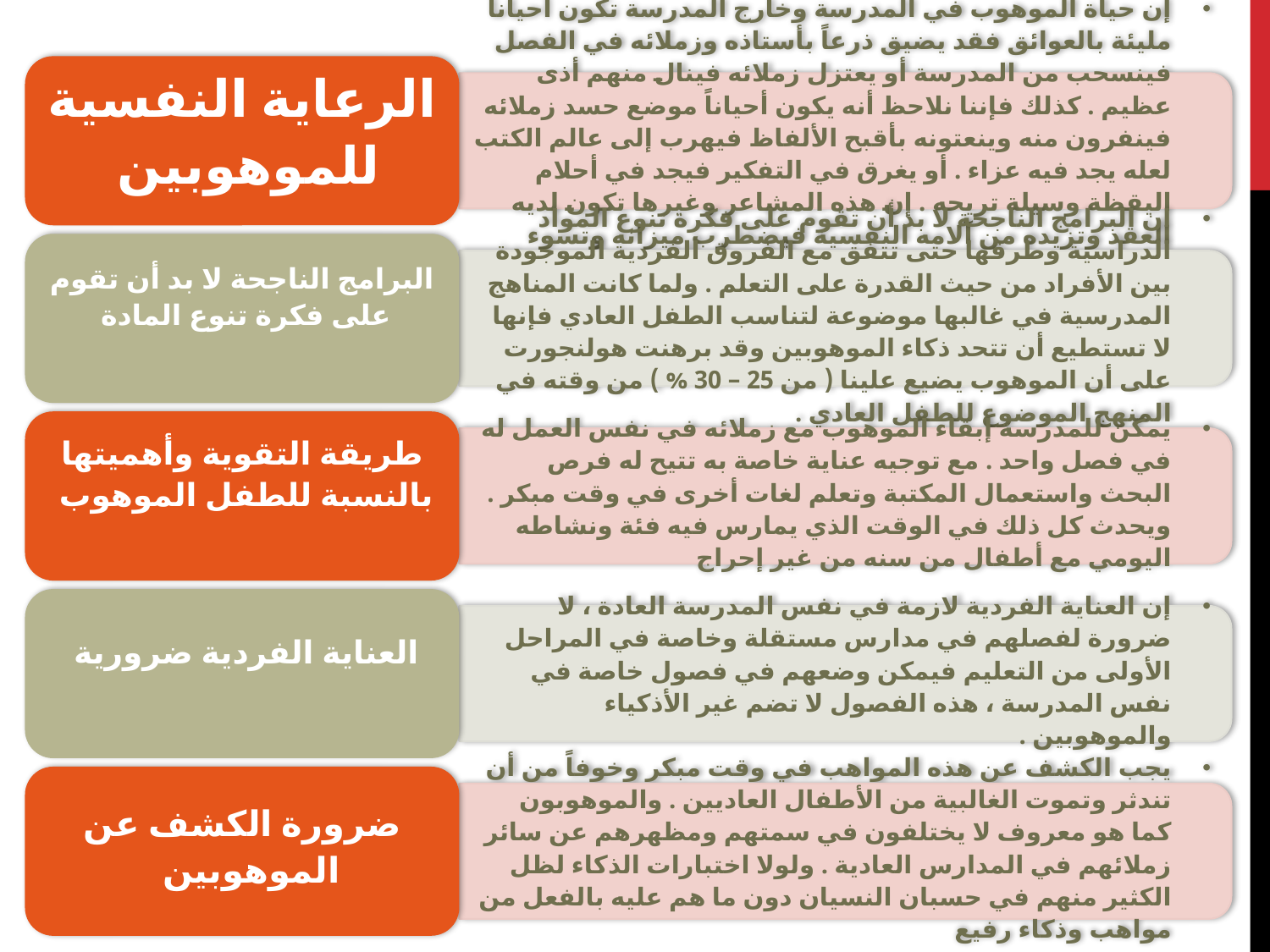

العناية الفردية ضرورية
ضرورة الكشف عن الموهوبين
طريقة التقوية وأهميتها بالنسبة للطفل الموهوب